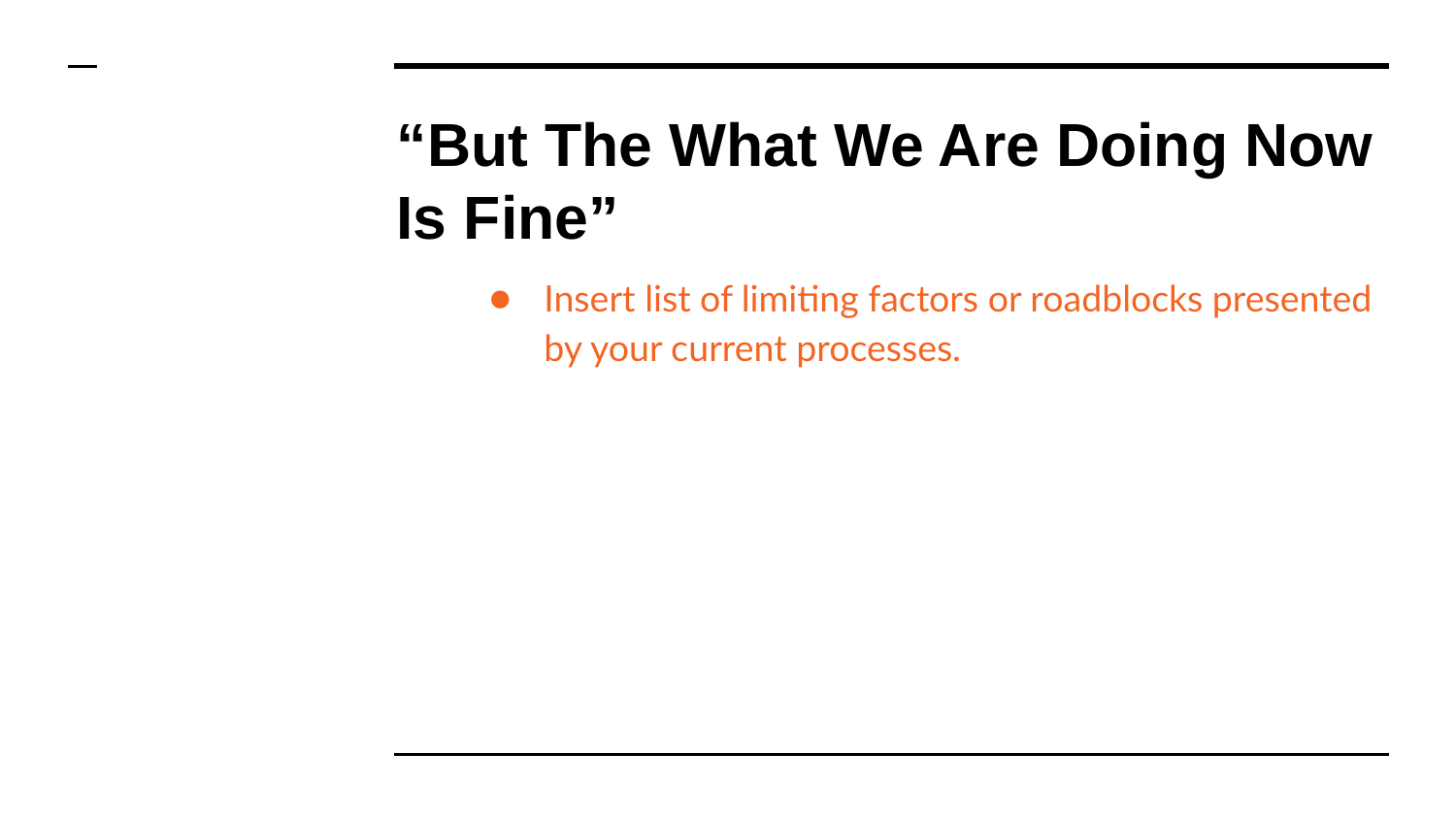

# “But The What We Are Doing Now Is Fine”
Insert list of limiting factors or roadblocks presented by your current processes.